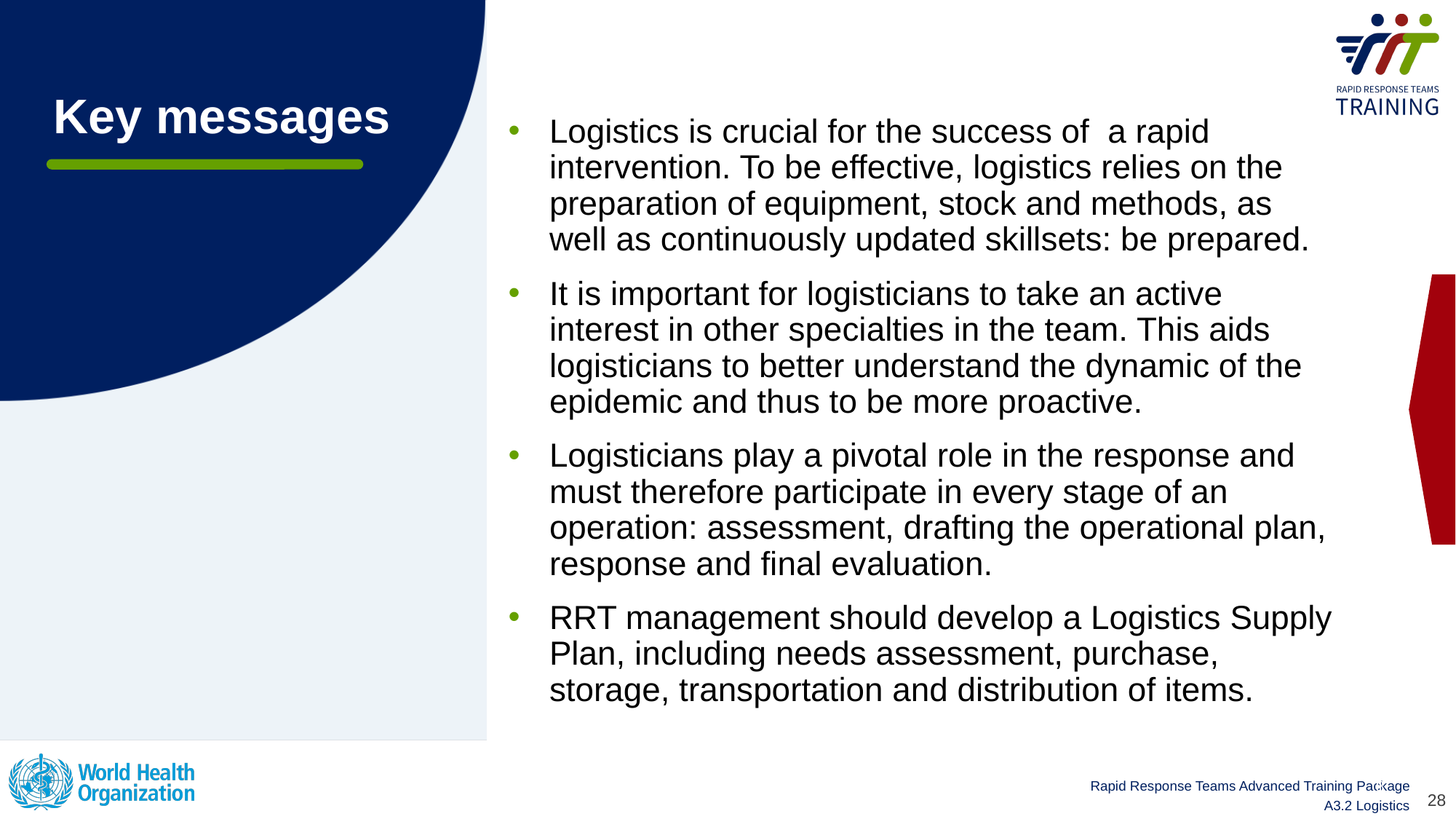

Logistics is crucial for the success of  a rapid intervention. To be effective, logistics relies on the preparation of equipment, stock and methods, as well as continuously updated skillsets: be prepared.
It is important for logisticians to take an active interest in other specialties in the team. This aids logisticians to better understand the dynamic of the epidemic and thus to be more proactive.
Logisticians play a pivotal role in the response and must therefore participate in every stage of an operation: assessment, drafting the operational plan, response and final evaluation.
RRT management should develop a Logistics Supply Plan, including needs assessment, purchase, storage, transportation and distribution of items.
28